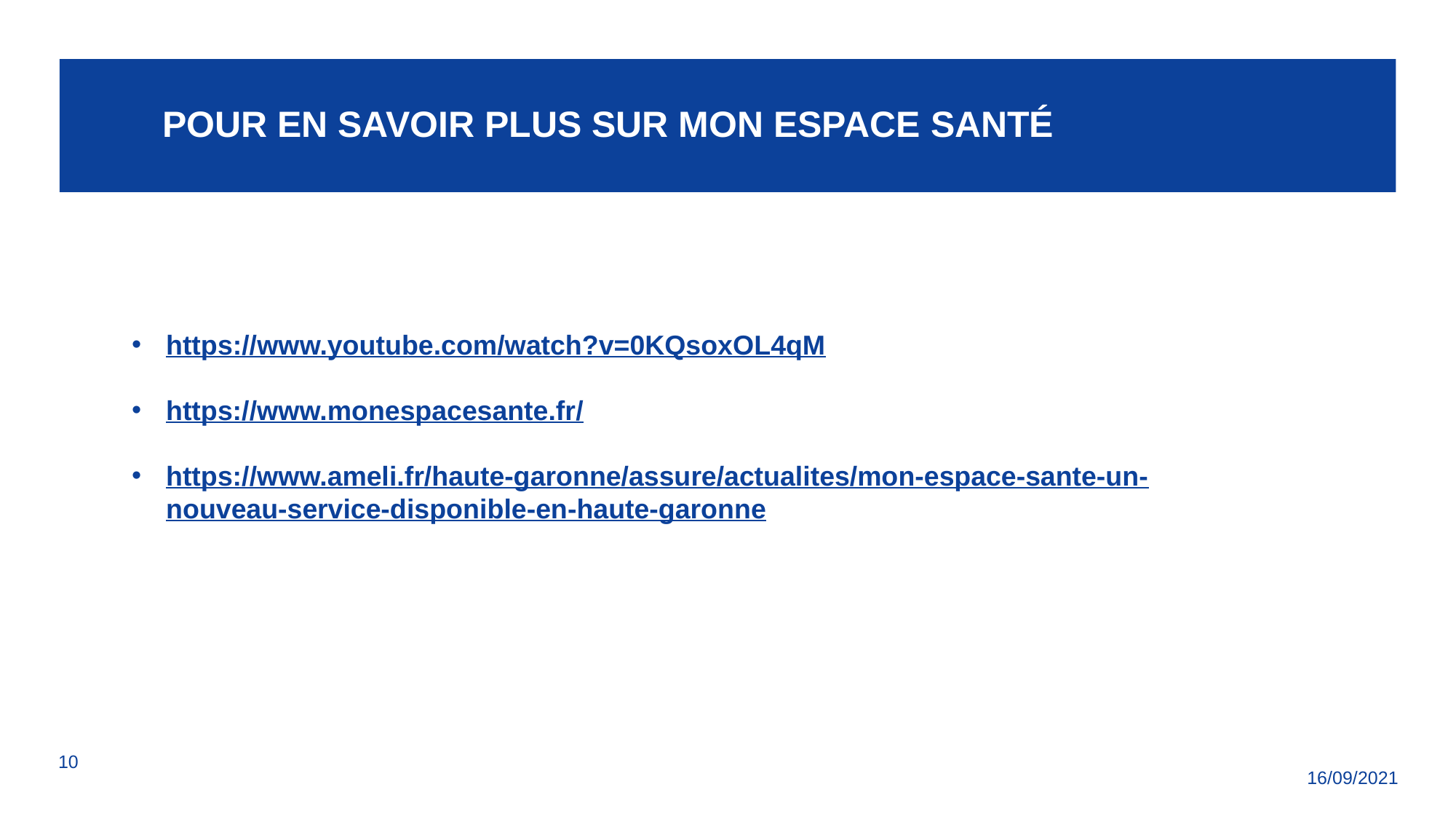

# pour en savoir plus sur Mon espace santé
https://www.youtube.com/watch?v=0KQsoxOL4qM

https://www.monespacesante.fr/

https://www.ameli.fr/haute-garonne/assure/actualites/mon-espace-sante-un-nouveau-service-disponible-en-haute-garonne
10
16/09/2021